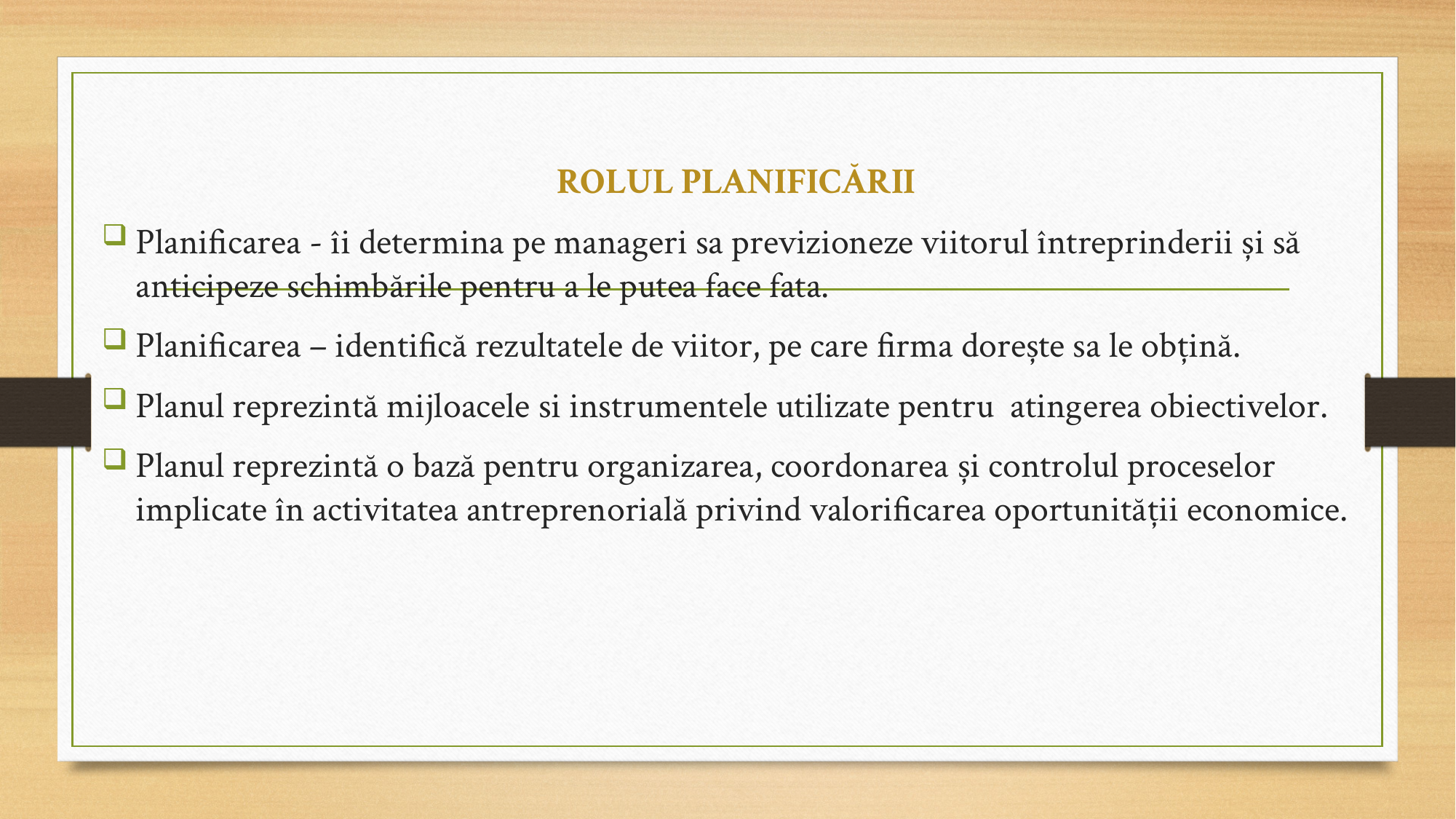

ROLUL PLANIFICĂRII
Planificarea - îi determina pe manageri sa previzioneze viitorul întreprinderii și să anticipeze schimbările pentru a le putea face fata.
Planificarea – identifică rezultatele de viitor, pe care firma dorește sa le obțină.
Planul reprezintă mijloacele si instrumentele utilizate pentru  atingerea obiectivelor.
Planul reprezintă o bază pentru organizarea, coordonarea şi controlul proceselor implicate în activitatea antreprenorială privind valorificarea oportunităţii economice.